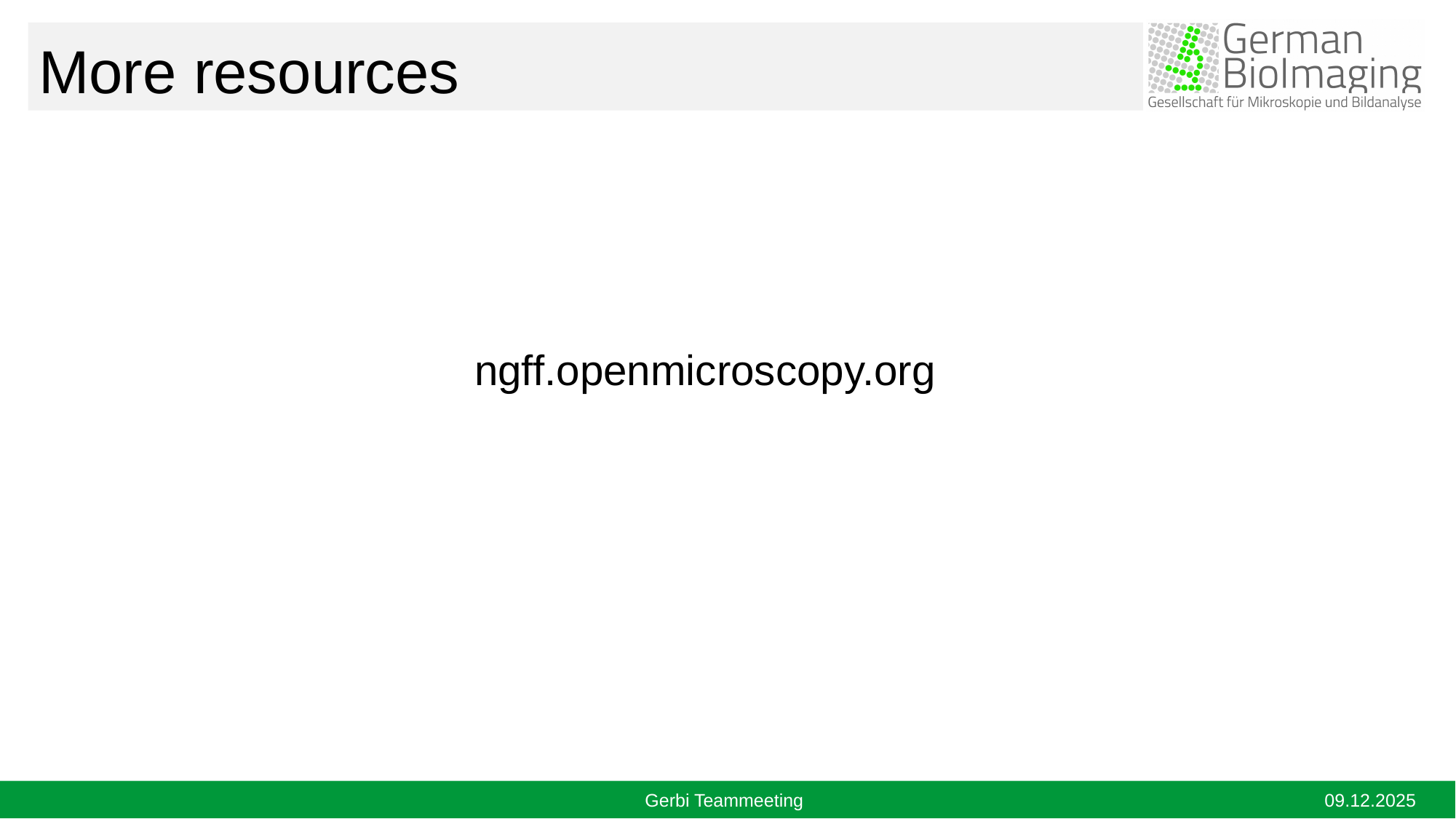

# More resources
ngff.openmicroscopy.org
09.12.2025
14
Gerbi Teammeeting